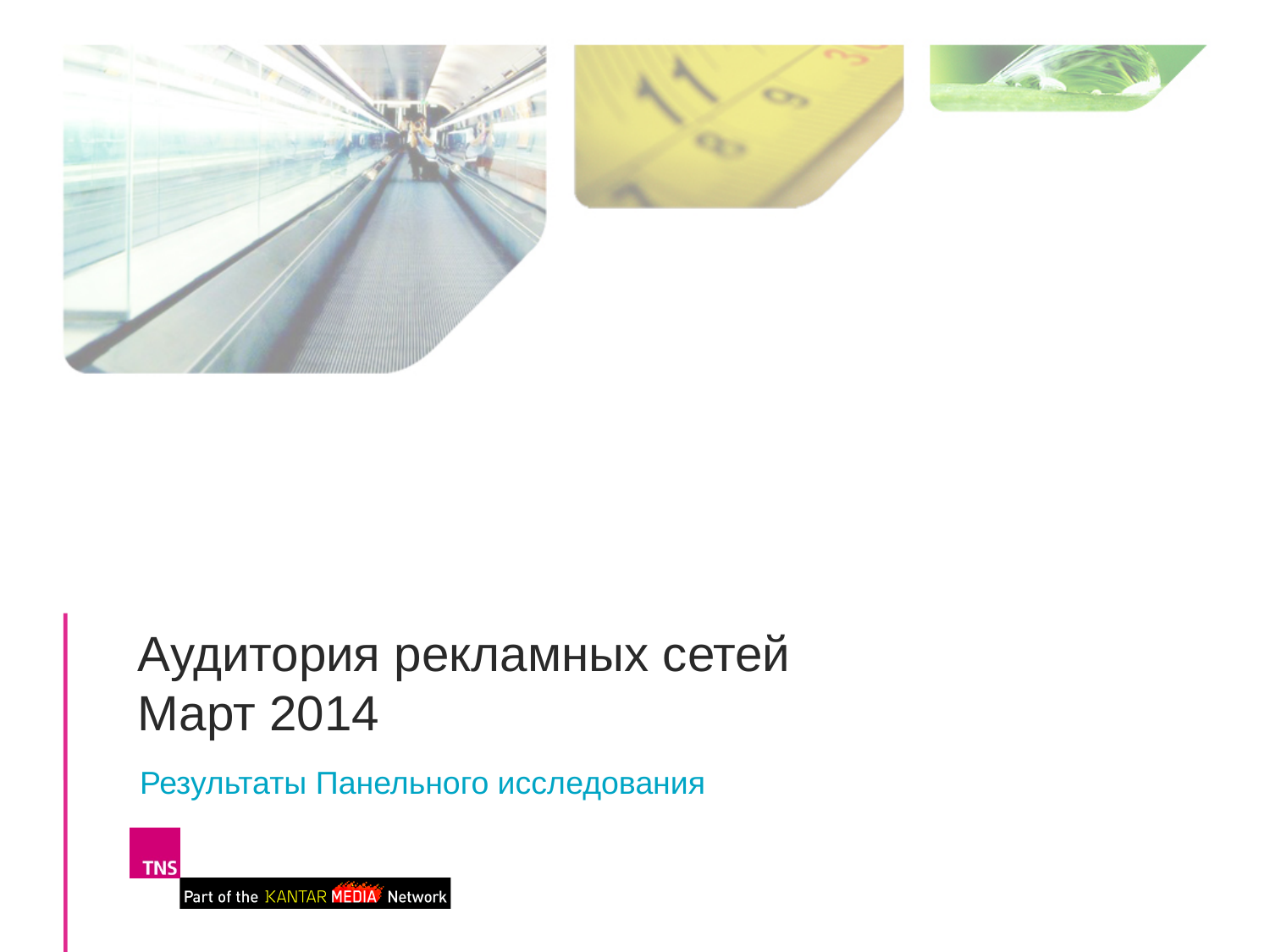

# Аудитория рекламных сетей
Март 2014
Результаты Панельного исследования